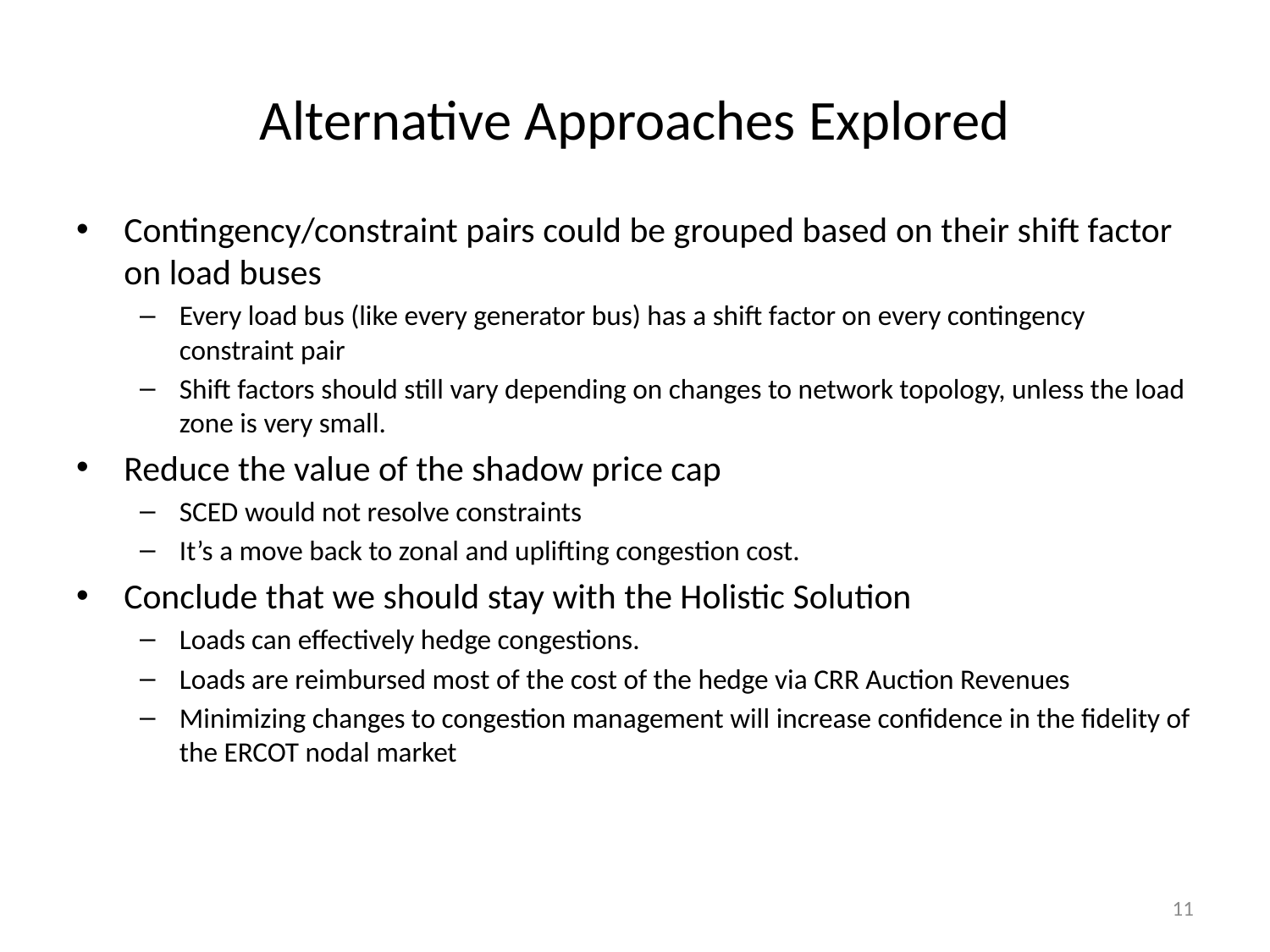

# Alternative Approaches Explored
Contingency/constraint pairs could be grouped based on their shift factor on load buses
Every load bus (like every generator bus) has a shift factor on every contingency constraint pair
Shift factors should still vary depending on changes to network topology, unless the load zone is very small.
Reduce the value of the shadow price cap
SCED would not resolve constraints
It’s a move back to zonal and uplifting congestion cost.
Conclude that we should stay with the Holistic Solution
Loads can effectively hedge congestions.
Loads are reimbursed most of the cost of the hedge via CRR Auction Revenues
Minimizing changes to congestion management will increase confidence in the fidelity of the ERCOT nodal market

11